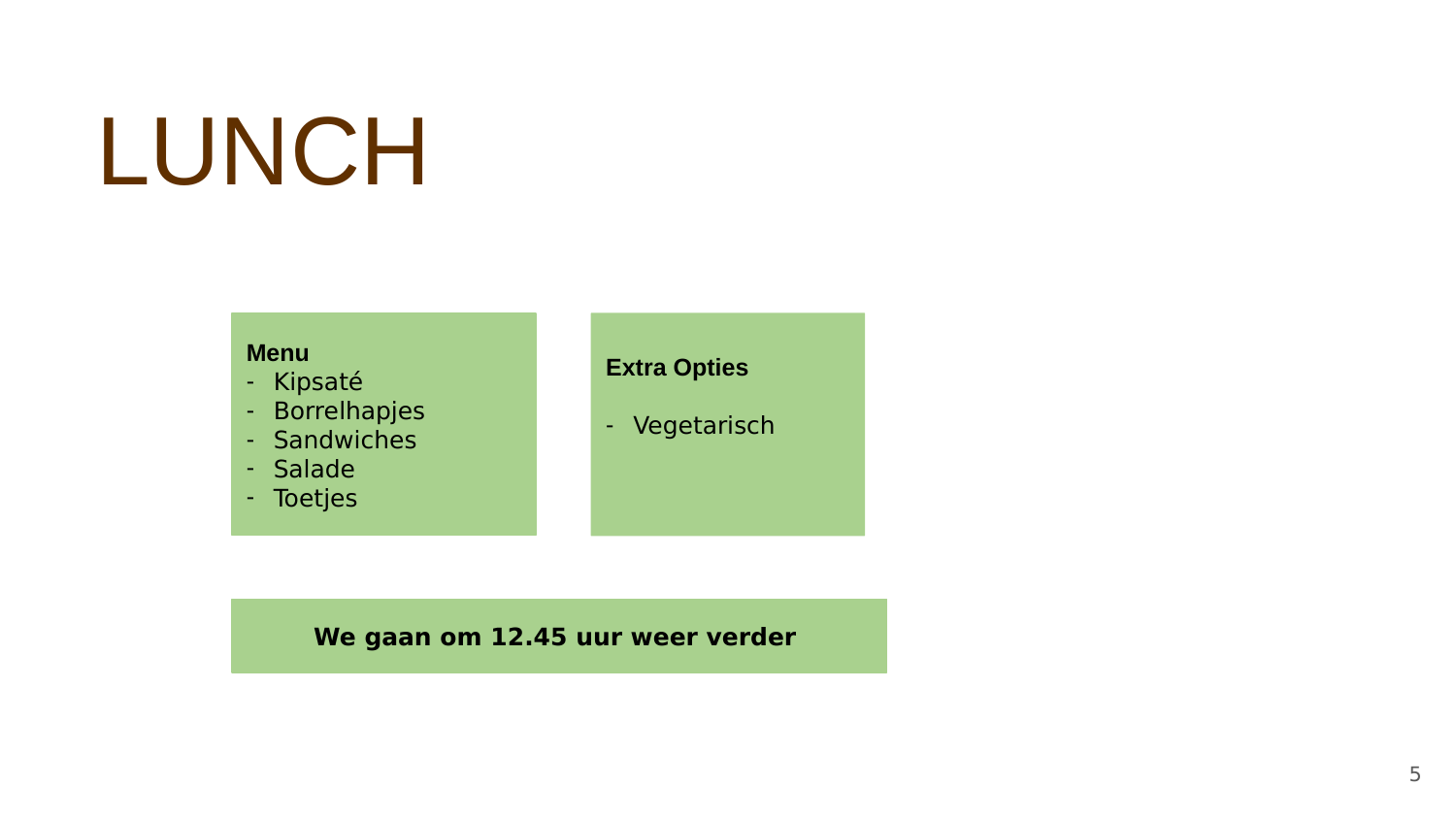

LUNCH

Menu
Kipsaté
Borrelhapjes
Sandwiches
Salade
Toetjes

Extra Opties

Vegetarisch

We gaan om 12.45 uur weer verder

5